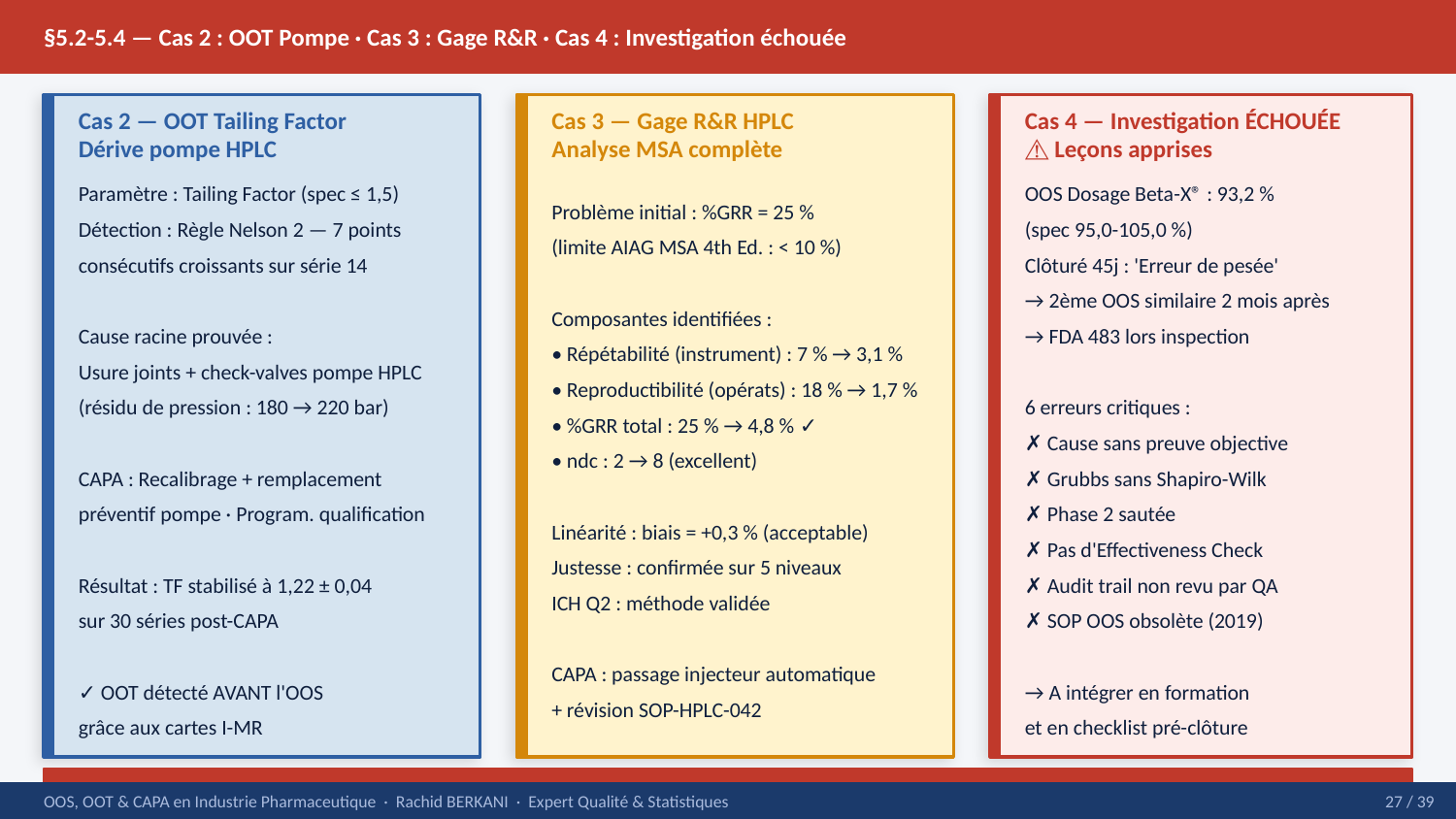

§5.2-5.4 — Cas 2 : OOT Pompe · Cas 3 : Gage R&R · Cas 4 : Investigation échouée

Cas 2 — OOT Tailing Factor
Dérive pompe HPLC
Cas 3 — Gage R&R HPLC
Analyse MSA complète
Cas 4 — Investigation ÉCHOUÉE
⚠ Leçons apprises
Paramètre : Tailing Factor (spec ≤ 1,5)
Détection : Règle Nelson 2 — 7 points
consécutifs croissants sur série 14

Cause racine prouvée :
Usure joints + check-valves pompe HPLC
(résidu de pression : 180 → 220 bar)

CAPA : Recalibrage + remplacement
préventif pompe · Program. qualification

Résultat : TF stabilisé à 1,22 ± 0,04
sur 30 séries post-CAPA

✓ OOT détecté AVANT l'OOS
grâce aux cartes I-MR
Problème initial : %GRR = 25 %
(limite AIAG MSA 4th Ed. : < 10 %)

Composantes identifiées :
• Répétabilité (instrument) : 7 % → 3,1 %
• Reproductibilité (opérats) : 18 % → 1,7 %
• %GRR total : 25 % → 4,8 % ✓
• ndc : 2 → 8 (excellent)

Linéarité : biais = +0,3 % (acceptable)
Justesse : confirmée sur 5 niveaux
ICH Q2 : méthode validée

CAPA : passage injecteur automatique
+ révision SOP-HPLC-042
OOS Dosage Beta-X® : 93,2 %
(spec 95,0-105,0 %)
Clôturé 45j : 'Erreur de pesée'
→ 2ème OOS similaire 2 mois après
→ FDA 483 lors inspection

6 erreurs critiques :
✗ Cause sans preuve objective
✗ Grubbs sans Shapiro-Wilk
✗ Phase 2 sautée
✗ Pas d'Effectiveness Check
✗ Audit trail non revu par QA
✗ SOP OOS obsolète (2019)

→ A intégrer en formation
et en checklist pré-clôture

📁  Dossier du Chapitre — inclus dans cet ouvrage

OOS, OOT & CAPA en Industrie Pharmaceutique  ·  Rachid BERKANI  ·  Expert Qualité & Statistiques
27 / 39

📊 Données Gage R&R complet (Excel)
📋 Rapports 4 cas complets (Word)
✅ Checklist anti-erreurs Cas 4
📄 Scripts Minitab® par cas